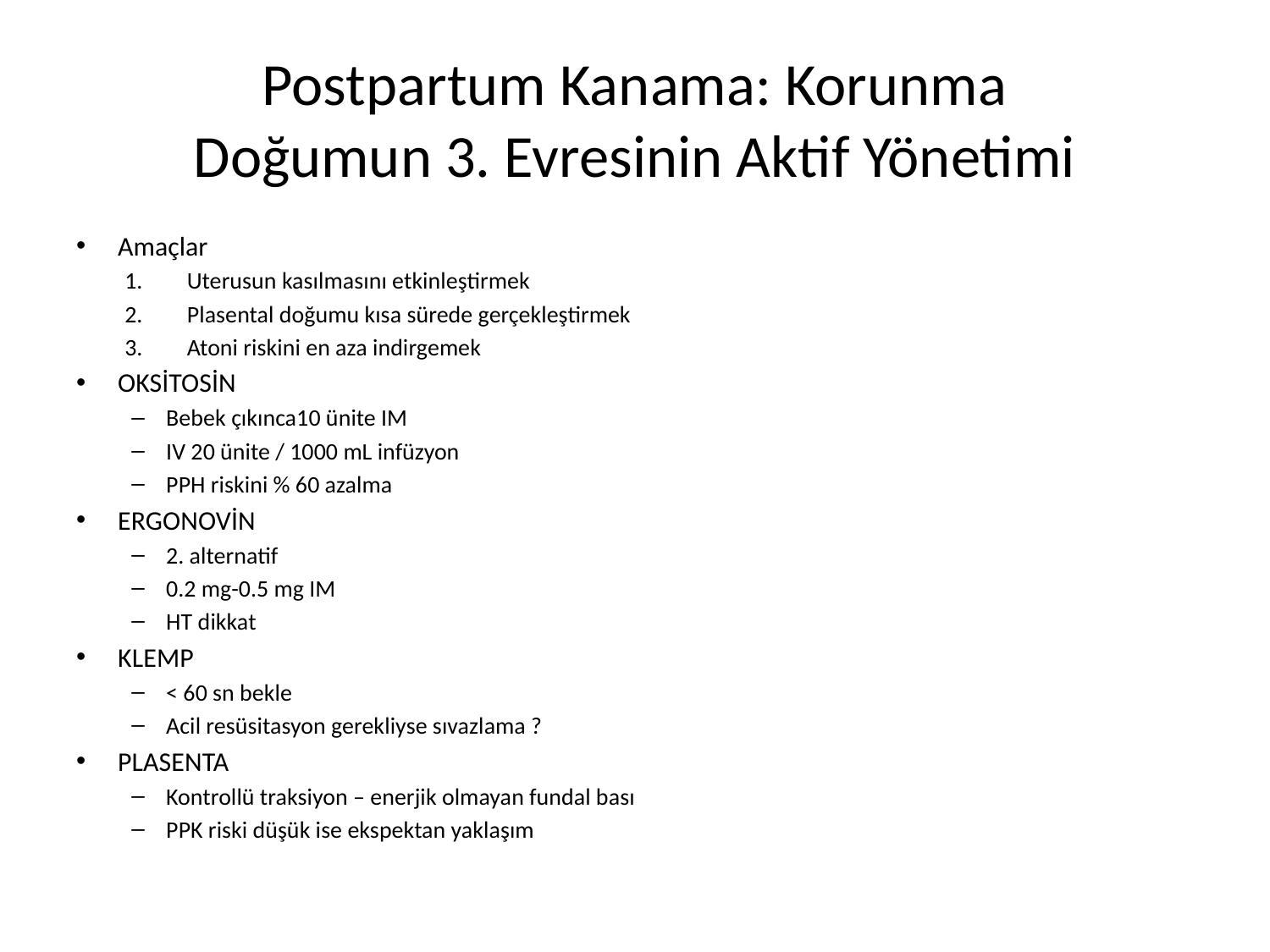

# Postpartum Kanama: Korunma Doğumun 3. Evresinin Aktif Yönetimi
Amaçlar
Uterusun kasılmasını etkinleştirmek
Plasental doğumu kısa sürede gerçekleştirmek
Atoni riskini en aza indirgemek
OKSİTOSİN
Bebek çıkınca10 ünite IM
IV 20 ünite / 1000 mL infüzyon
PPH riskini % 60 azalma
ERGONOVİN
2. alternatif
0.2 mg-0.5 mg IM
HT dikkat
KLEMP
< 60 sn bekle
Acil resüsitasyon gerekliyse sıvazlama ?
PLASENTA
Kontrollü traksiyon – enerjik olmayan fundal bası
PPK riski düşük ise ekspektan yaklaşım